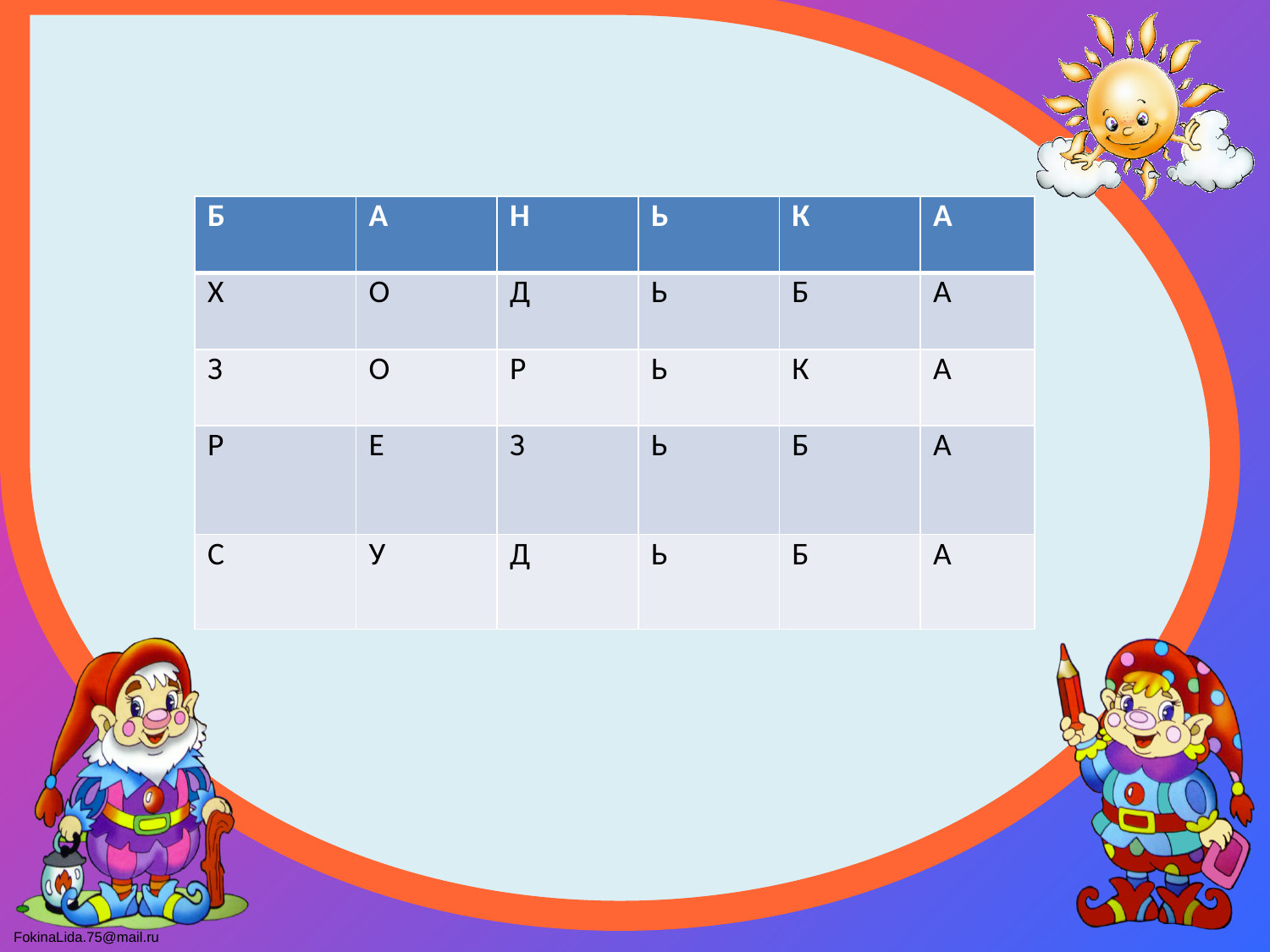

| Б | А | Н | Ь | К | А |
| --- | --- | --- | --- | --- | --- |
| Х | О | Д | Ь | Б | А |
| З | О | Р | Ь | К | А |
| Р | Е | З | Ь | Б | А |
| С | У | Д | Ь | Б | А |